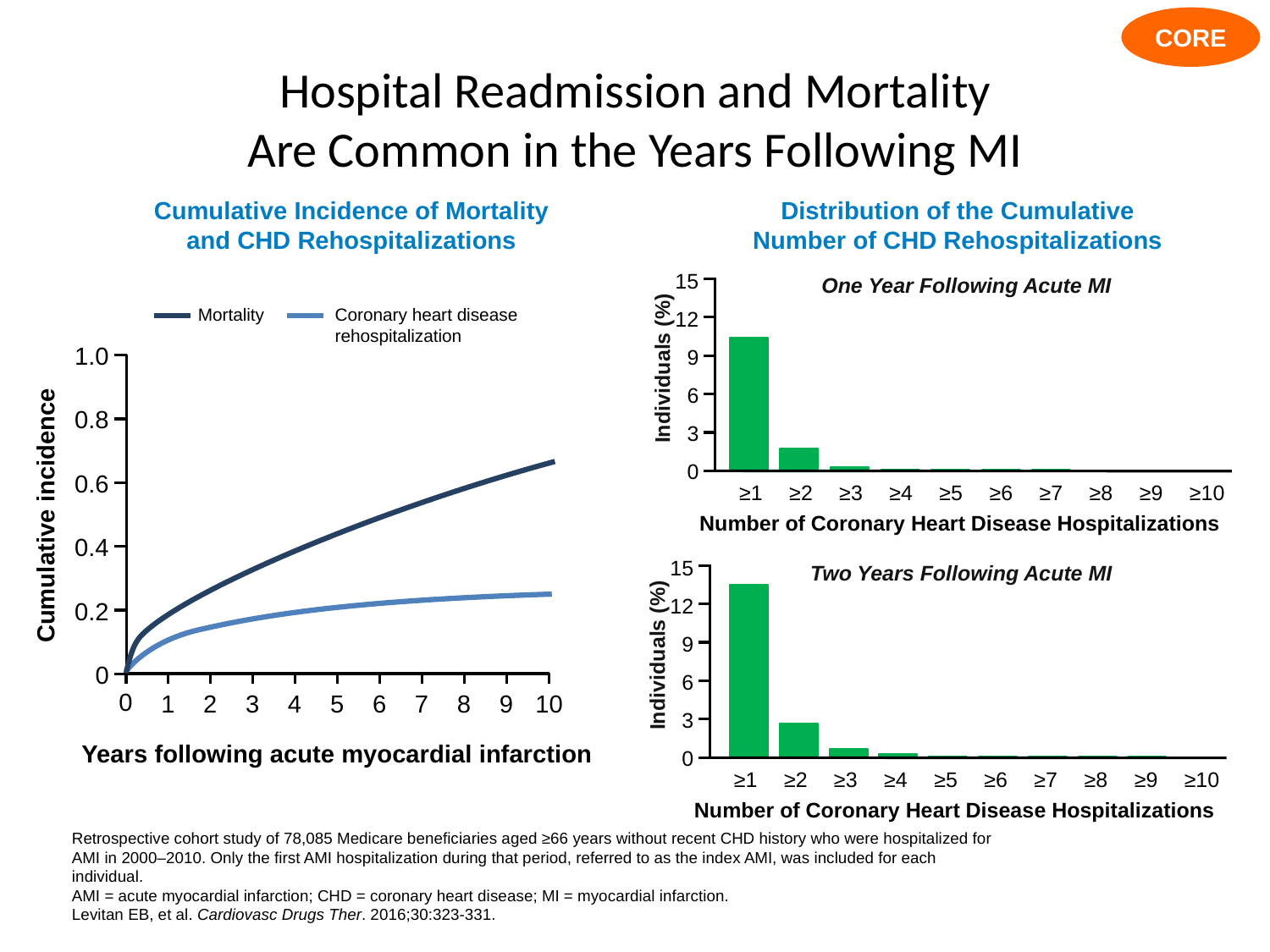

CORE
# Hospital Readmission and Mortality Are Common in the Years Following MI
Cumulative Incidence of Mortality and CHD Rehospitalizations
Distribution of the Cumulative Number of CHD Rehospitalizations
15
One Year Following Acute MI
12
9
Individuals (%)
6
3
0
≥1
≥2
≥3
≥4
≥5
≥6
≥7
≥8
≥9
≥10
Number of Coronary Heart Disease Hospitalizations
Mortality
Coronary heart disease
rehospitalization

1.0

0.8

0.6
Cumulative incidence
0.4
15
Two Years Following Acute MI
12
9
Individuals (%)
6
3
0

0.2
0

0
1
2
3
4
5
6
7
8
9
10
Years following acute myocardial infarction
≥1
≥2
≥3
≥4
≥5
≥6
≥7
≥8
≥9
≥10
Number of Coronary Heart Disease Hospitalizations
Retrospective cohort study of 78,085 Medicare beneficiaries aged ≥66 years without recent CHD history who were hospitalized for AMI in 2000–2010. Only the first AMI hospitalization during that period, referred to as the index AMI, was included for each individual.
AMI = acute myocardial infarction; CHD = coronary heart disease; MI = myocardial infarction.
Levitan EB, et al. Cardiovasc Drugs Ther. 2016;30:323-331.